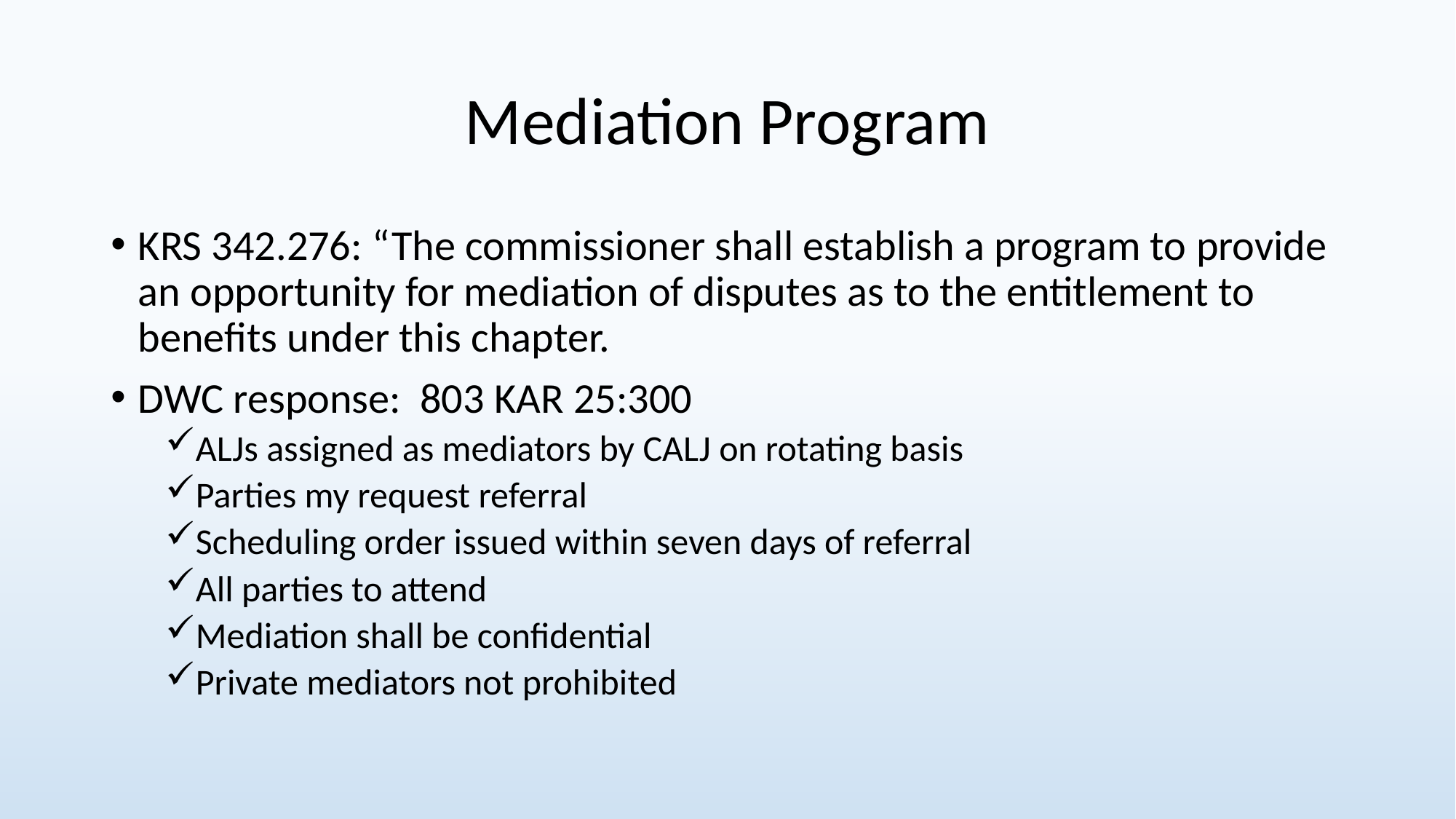

# Mediation Program
KRS 342.276: “The commissioner shall establish a program to provide an opportunity for mediation of disputes as to the entitlement to benefits under this chapter.
DWC response:  803 KAR 25:300
ALJs assigned as mediators by CALJ on rotating basis
Parties my request referral
Scheduling order issued within seven days of referral
All parties to attend
Mediation shall be confidential
Private mediators not prohibited